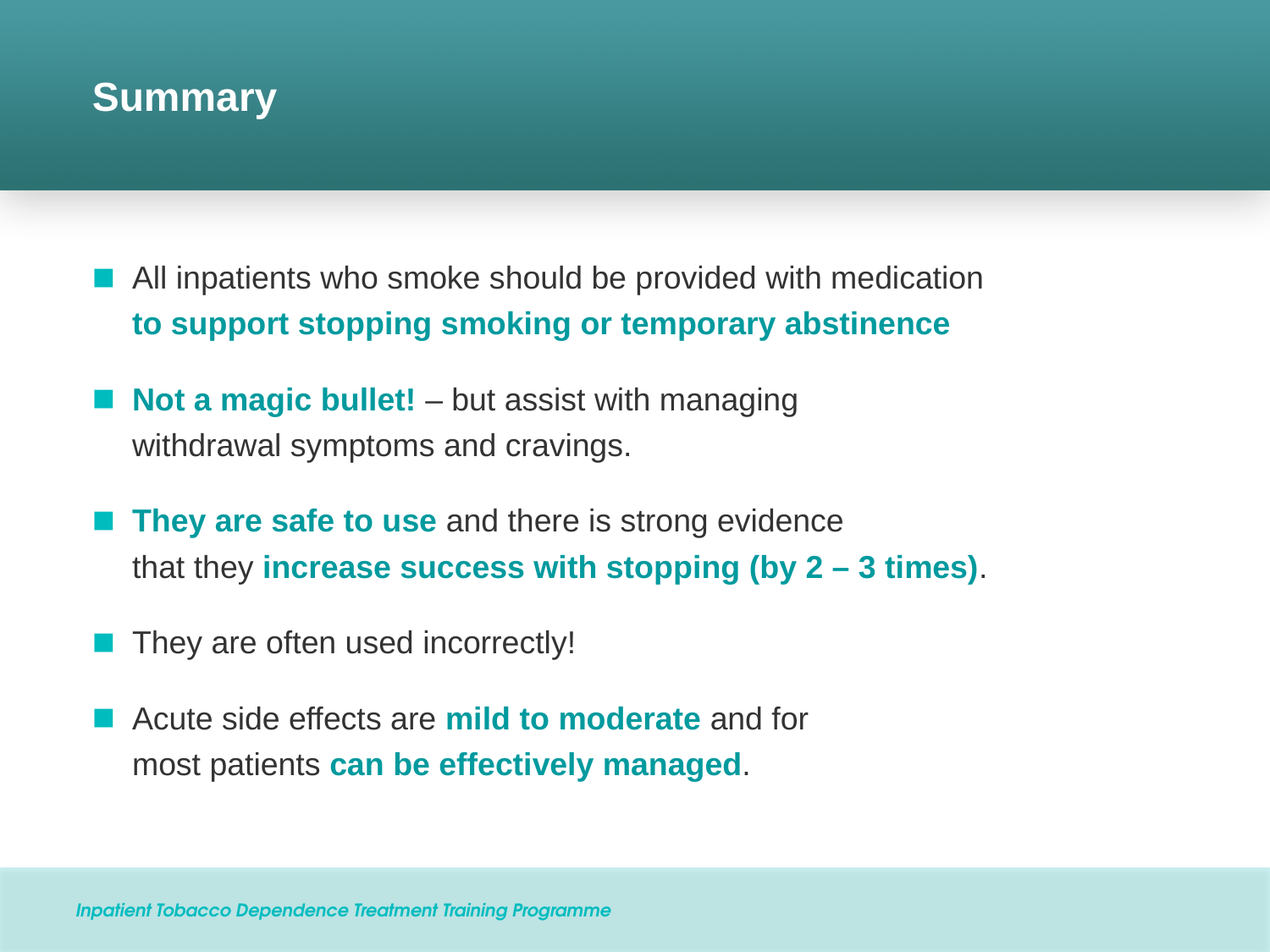

# Summary
All inpatients who smoke should be provided with medication
to support stopping smoking or temporary abstinence
Not a magic bullet! – but assist with managing
withdrawal symptoms and cravings.
They are safe to use and there is strong evidence
that they increase success with stopping (by 2 – 3 times).
They are often used incorrectly!
Acute side effects are mild to moderate and for
most patients can be effectively managed.
Inpatient Tobacco Dependence Treatment Training Programme